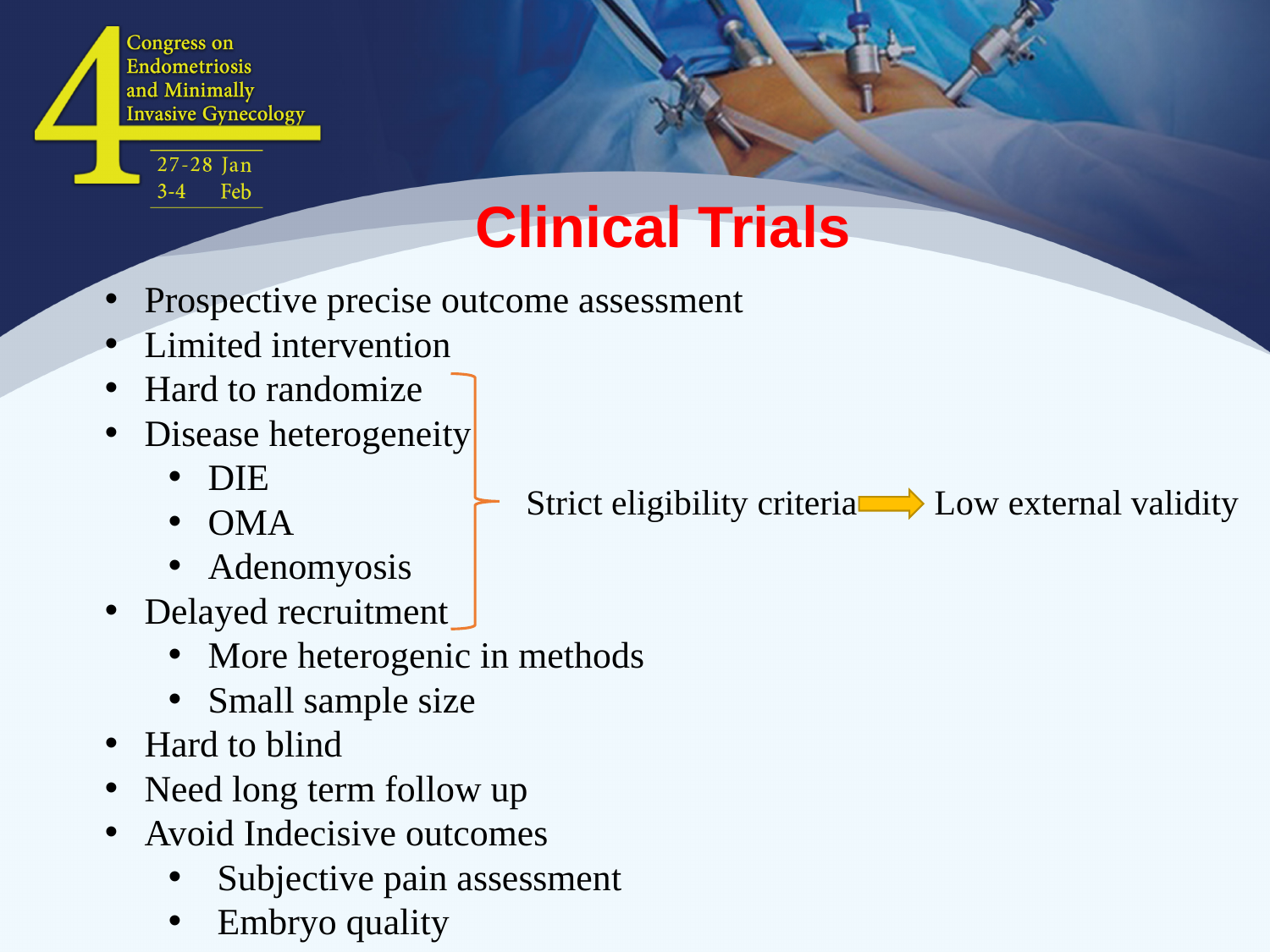

Clinical Trials
Prospective precise outcome assessment
Limited intervention
Hard to randomize
Disease heterogeneity
DIE
OMA
Adenomyosis
Delayed recruitment
More heterogenic in methods
Small sample size
Hard to blind
Need long term follow up
Avoid Indecisive outcomes
 Subjective pain assessment
 Embryo quality

Strict eligibility criteria
Low external validity